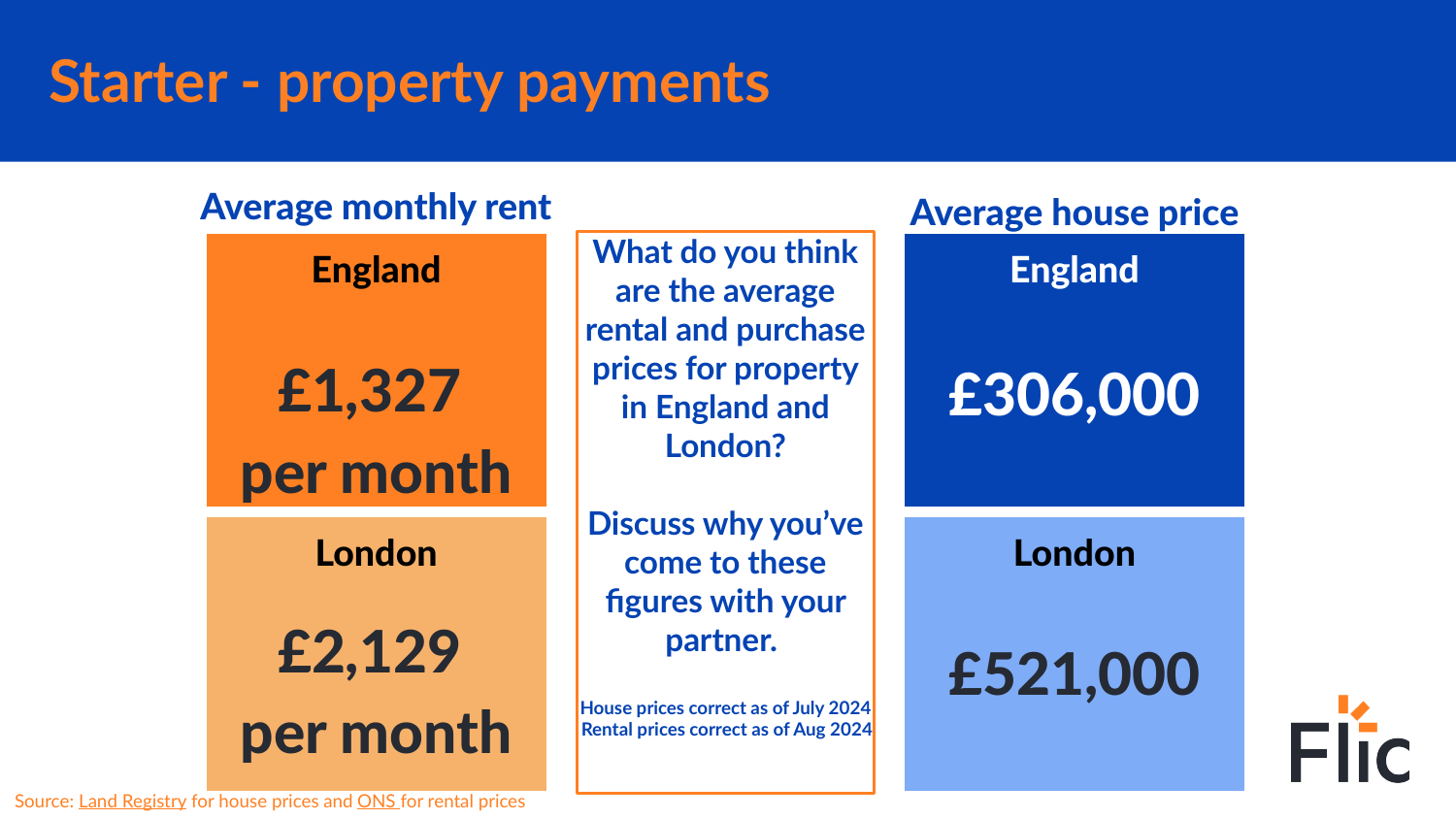

# Starter - property payments

Average monthly rent
Average house price
England
What do you think are the average rental and purchase prices for property in England and London?

Discuss why you’ve come to these figures with your partner.

House prices correct as of July 2024
 Rental prices correct as of Aug 2024
England
£1,327
per month
£306,000
London
London
£2,129
per month
£521,000
Source: Land Registry for house prices and ONS for rental prices